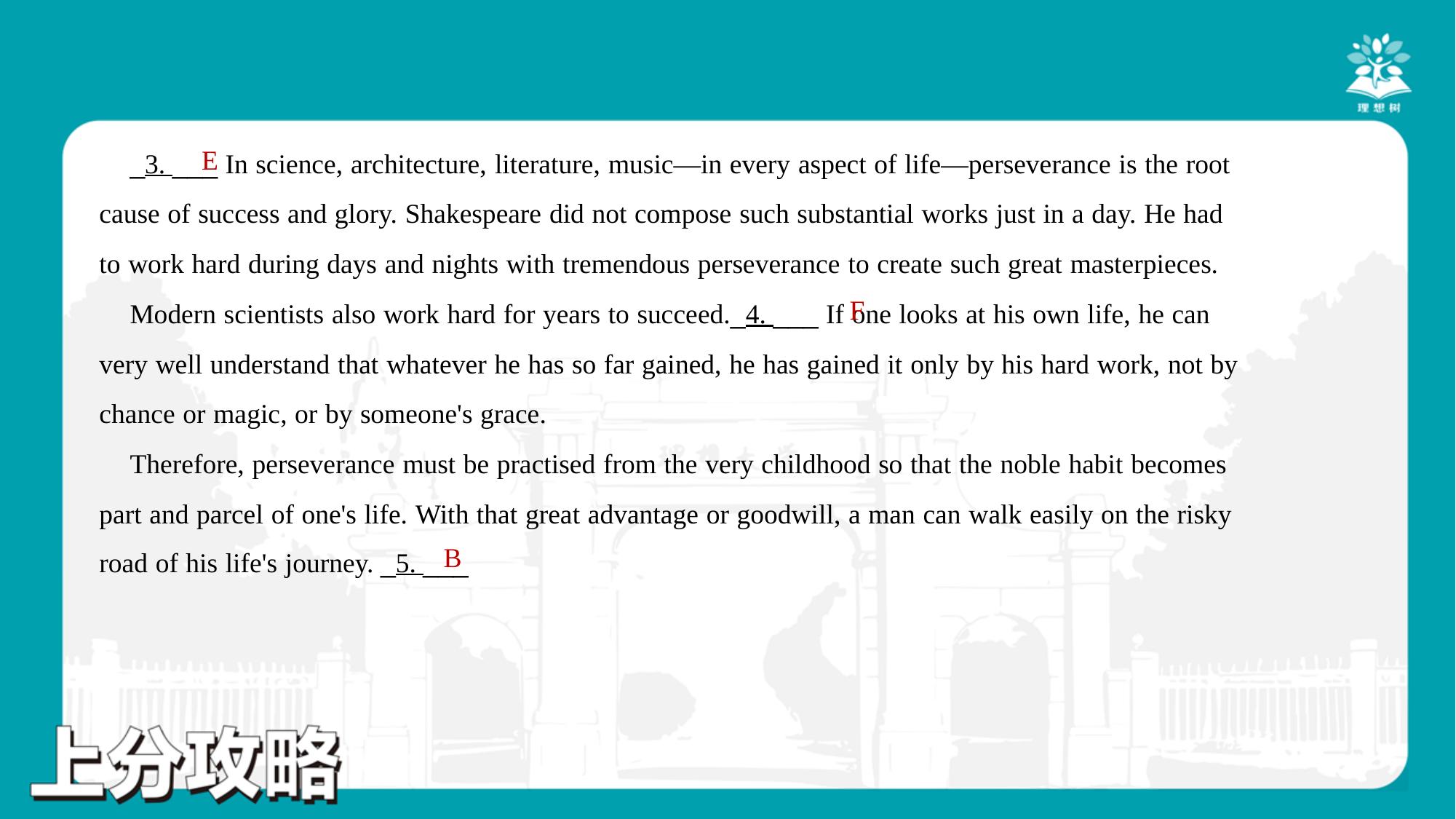

E
    _3. ___ In science, architecture, literature, music—in every aspect of life—perseverance is the root
cause of success and glory. Shakespeare did not compose such substantial works just in a day. He had
to work hard during days and nights with tremendous perseverance to create such great masterpieces.
    Modern scientists also work hard for years to succeed._4. ___ If one looks at his own life, he can
very well understand that whatever he has so far gained, he has gained it only by his hard work, not by
chance or magic, or by someone's grace.
    Therefore, perseverance must be practised from the very childhood so that the noble habit becomes
part and parcel of one's life. With that great advantage or goodwill, a man can walk easily on the risky
road of his life's journey. _5. ___#6
F
B